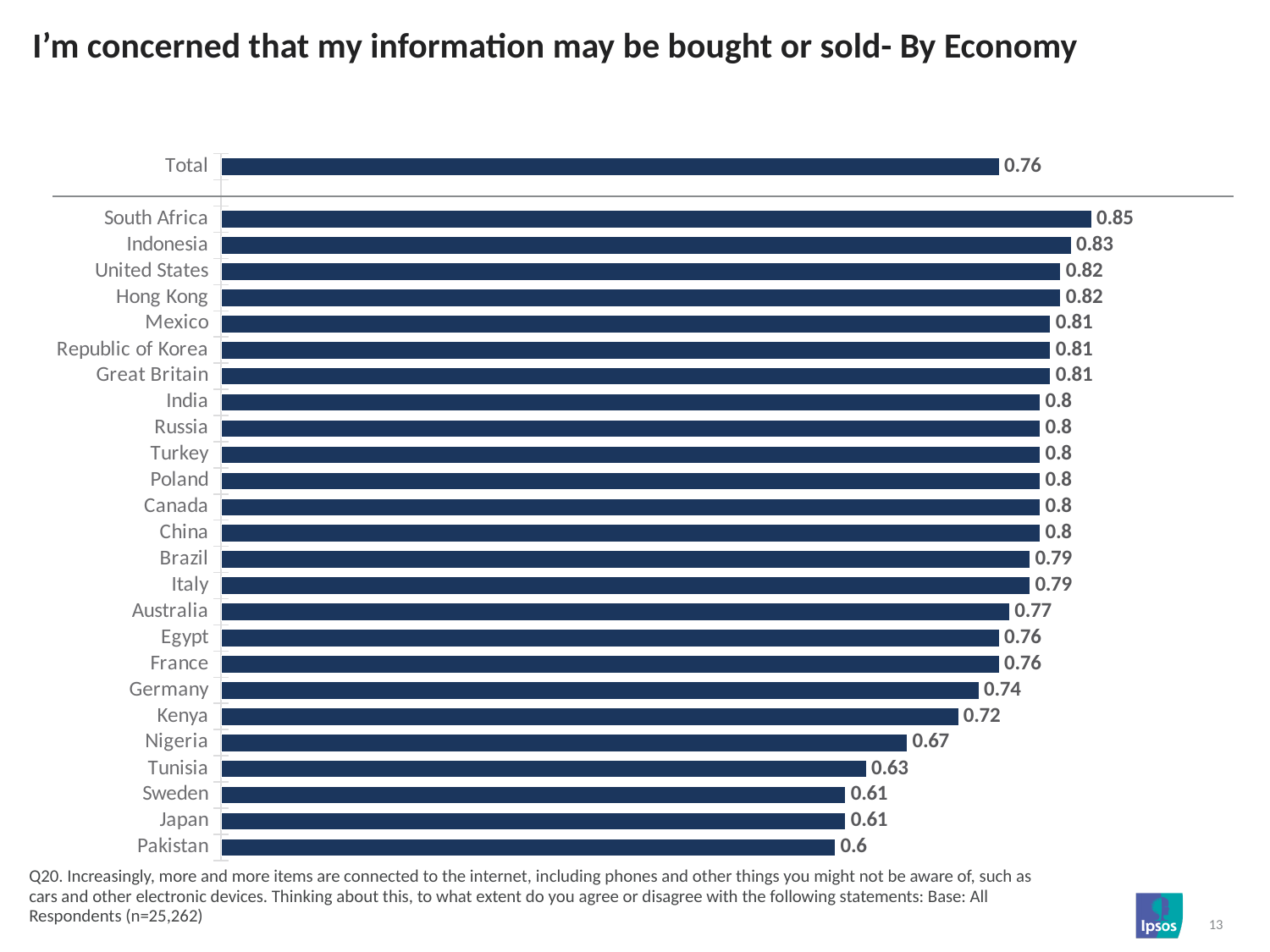

# I’m concerned that my information may be bought or sold- By Economy

### Chart

| Category | Column1 |
|---|---|
| Total | 0.76 |
|  | None |
| South Africa | 0.85 |
| Indonesia | 0.83 |
| United States | 0.82 |
| Hong Kong | 0.82 |
| Mexico | 0.81 |
| Republic of Korea | 0.81 |
| Great Britain | 0.81 |
| India | 0.8 |
| Russia | 0.8 |
| Turkey | 0.8 |
| Poland | 0.8 |
| Canada | 0.8 |
| China | 0.8 |
| Brazil | 0.79 |
| Italy | 0.79 |
| Australia | 0.77 |
| Egypt | 0.76 |
| France | 0.76 |
| Germany | 0.74 |
| Kenya | 0.72 |
| Nigeria | 0.67 |
| Tunisia | 0.63 |
| Sweden | 0.61 |
| Japan | 0.61 |
| Pakistan | 0.6 |
Q20. Increasingly, more and more items are connected to the internet, including phones and other things you might not be aware of, such as cars and other electronic devices. Thinking about this, to what extent do you agree or disagree with the following statements: Base: All Respondents (n=25,262)